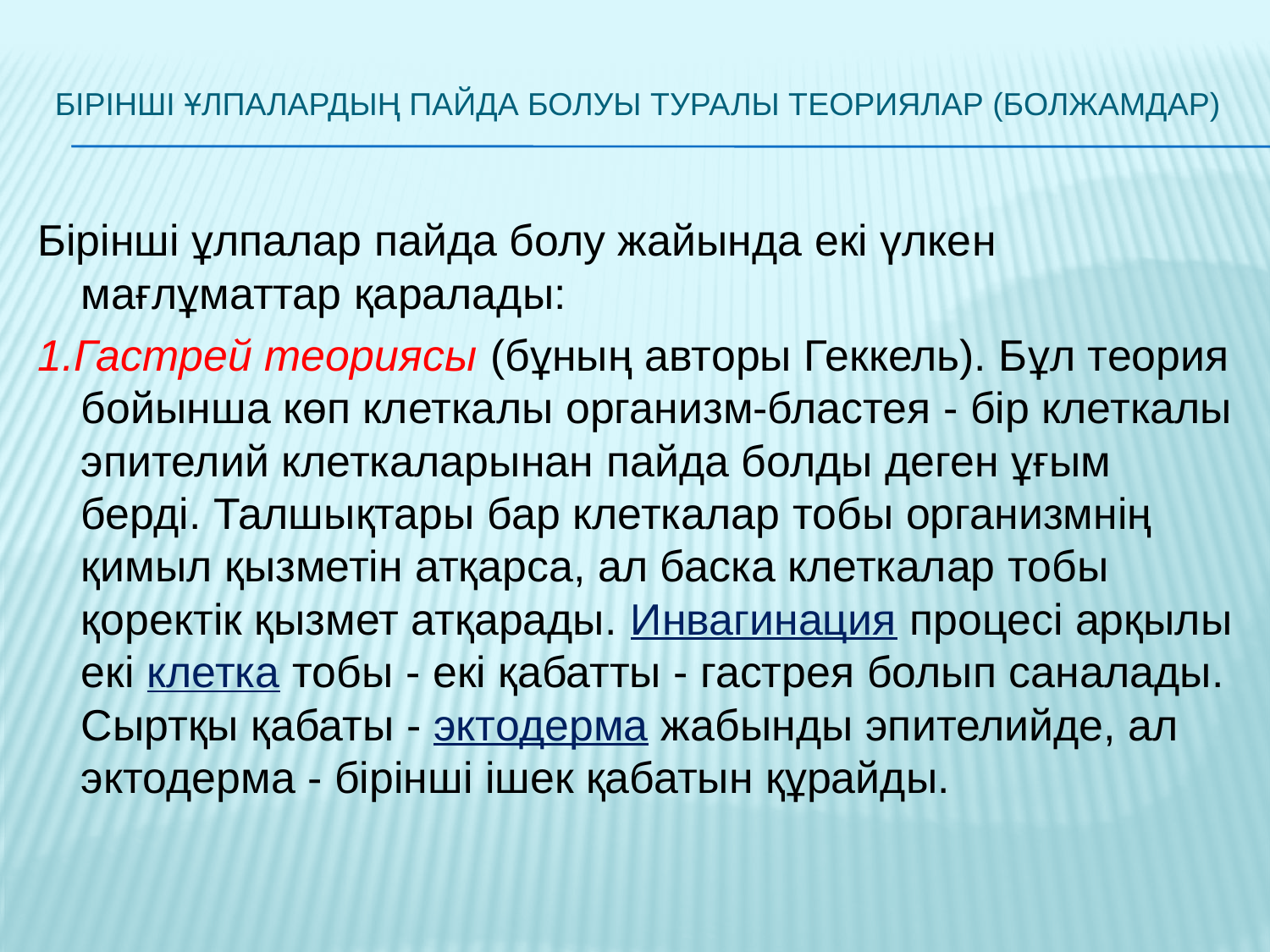

# Бірінші ұлпалардың пайда болуы туралы теориялар (болжамдар)
Бірінші ұлпалар пайда болу жайында екі үлкен мағлұматтар қаралады:
1.Гастрей теориясы (бұның авторы Геккель). Бұл теория бойынша көп клеткалы организм-бластея - бір клеткалы эпителий клеткаларынан пайда болды деген ұғым берді. Талшықтары бар клеткалар тобы организмнің қимыл қызметін атқарса, ал баска клеткалар тобы қоректік қызмет атқарады. Инвагинация процесі арқылы екі клетка тобы - екі қабатты - гастрея болып саналады. Сыртқы қабаты - эктодерма жабынды эпителийде, ал эктодерма - бірінші ішек қабатын құрайды.